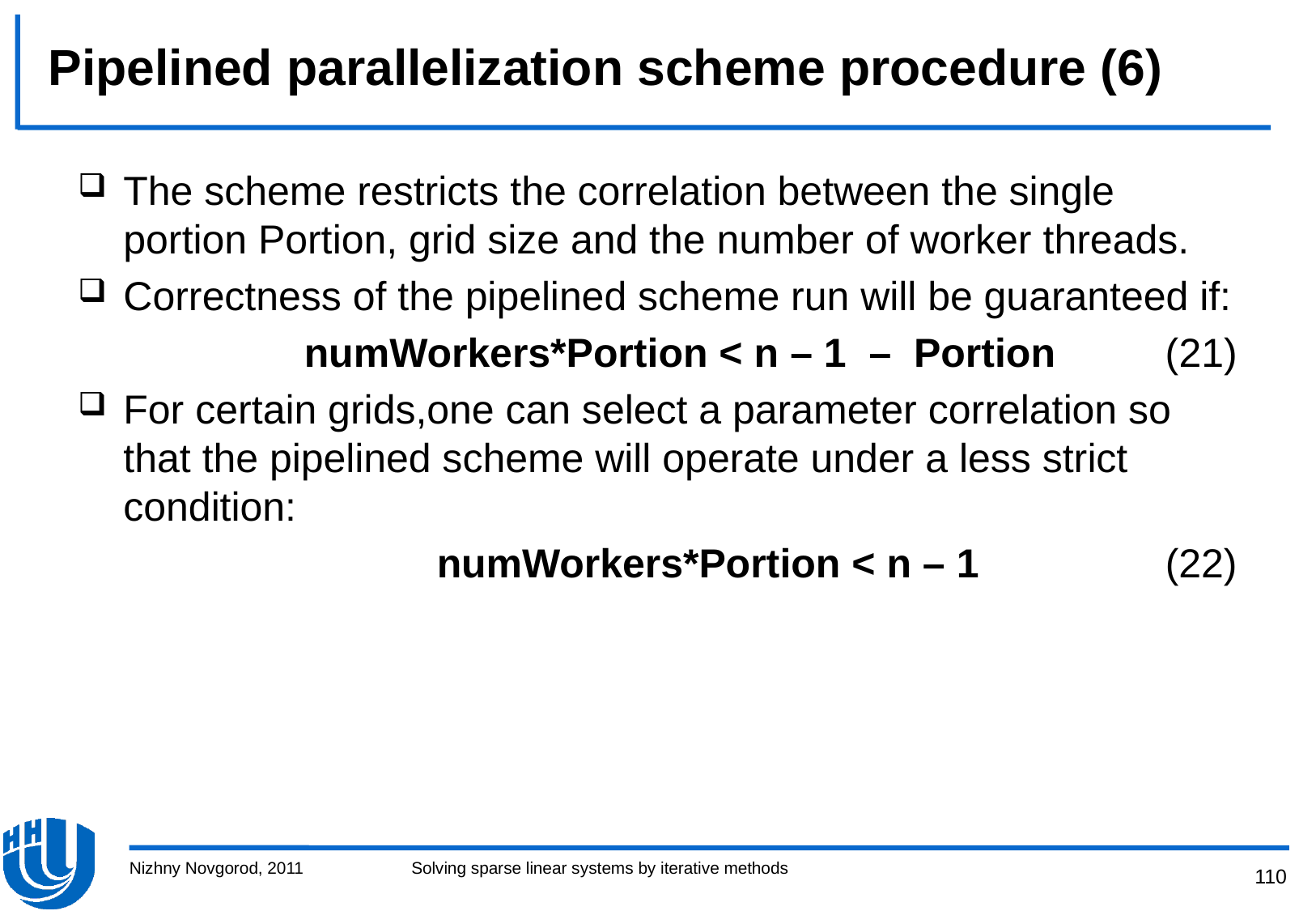

# Pipelined parallelization scheme procedure (6)
The scheme restricts the correlation between the single portion Portion, grid size and the number of worker threads.
Correctness of the pipelined scheme run will be guaranteed if:
numWorkers*Portion < n – 1  –  Portion	 (21)
For certain grids,one can select a parameter correlation so that the pipelined scheme will operate under a less strict condition:
numWorkers*Portion < n – 1 		(22)
Nizhny Novgorod, 2011
Solving sparse linear systems by iterative methods